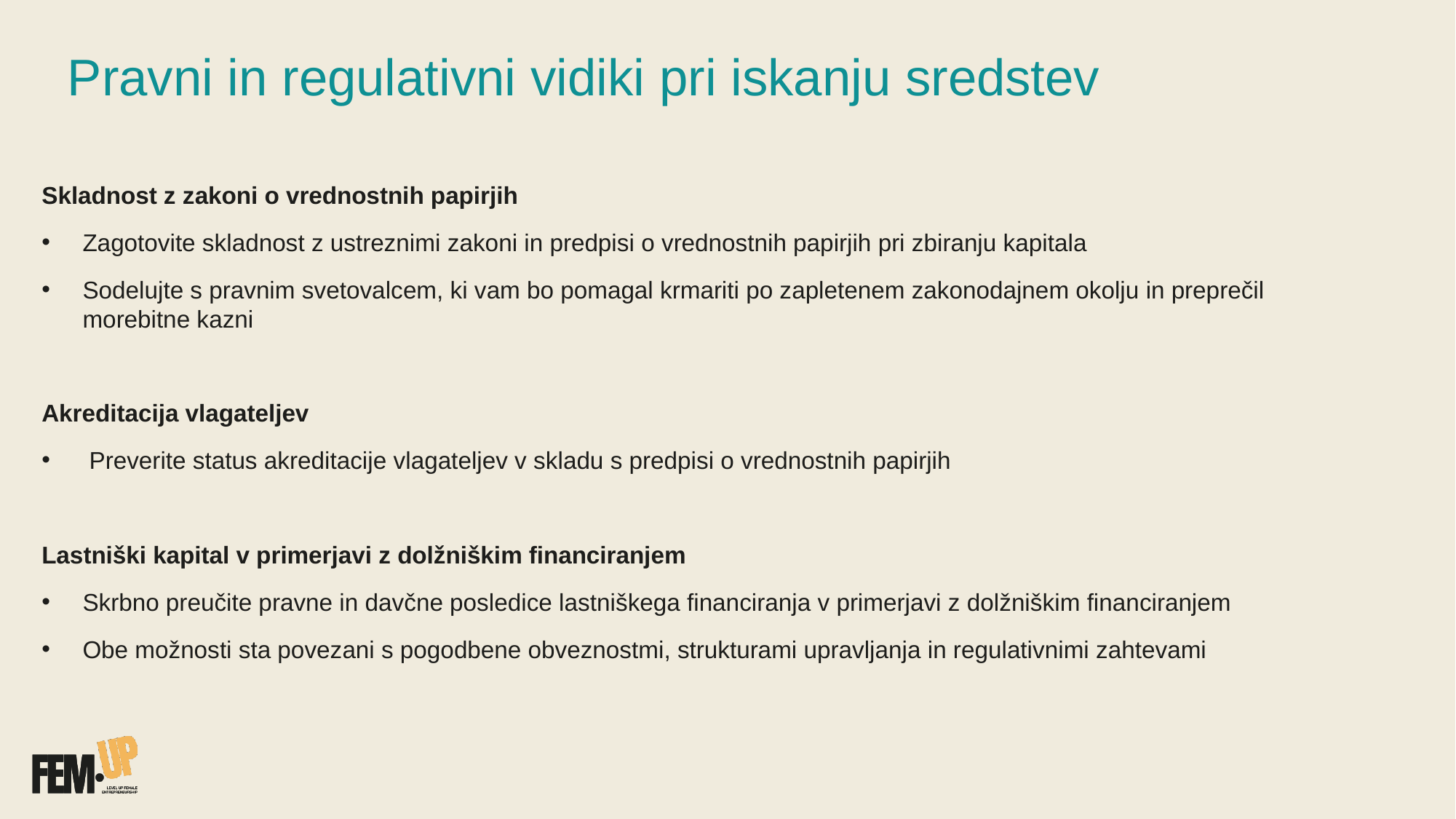

# Pravni in regulativni vidiki pri iskanju sredstev
Skladnost z zakoni o vrednostnih papirjih
Zagotovite skladnost z ustreznimi zakoni in predpisi o vrednostnih papirjih pri zbiranju kapitala
Sodelujte s pravnim svetovalcem, ki vam bo pomagal krmariti po zapletenem zakonodajnem okolju in preprečil morebitne kazni

Akreditacija vlagateljev
 Preverite status akreditacije vlagateljev v skladu s predpisi o vrednostnih papirjih

Lastniški kapital v primerjavi z dolžniškim financiranjem
Skrbno preučite pravne in davčne posledice lastniškega financiranja v primerjavi z dolžniškim financiranjem
Obe možnosti sta povezani s pogodbene obveznostmi, strukturami upravljanja in regulativnimi zahtevami